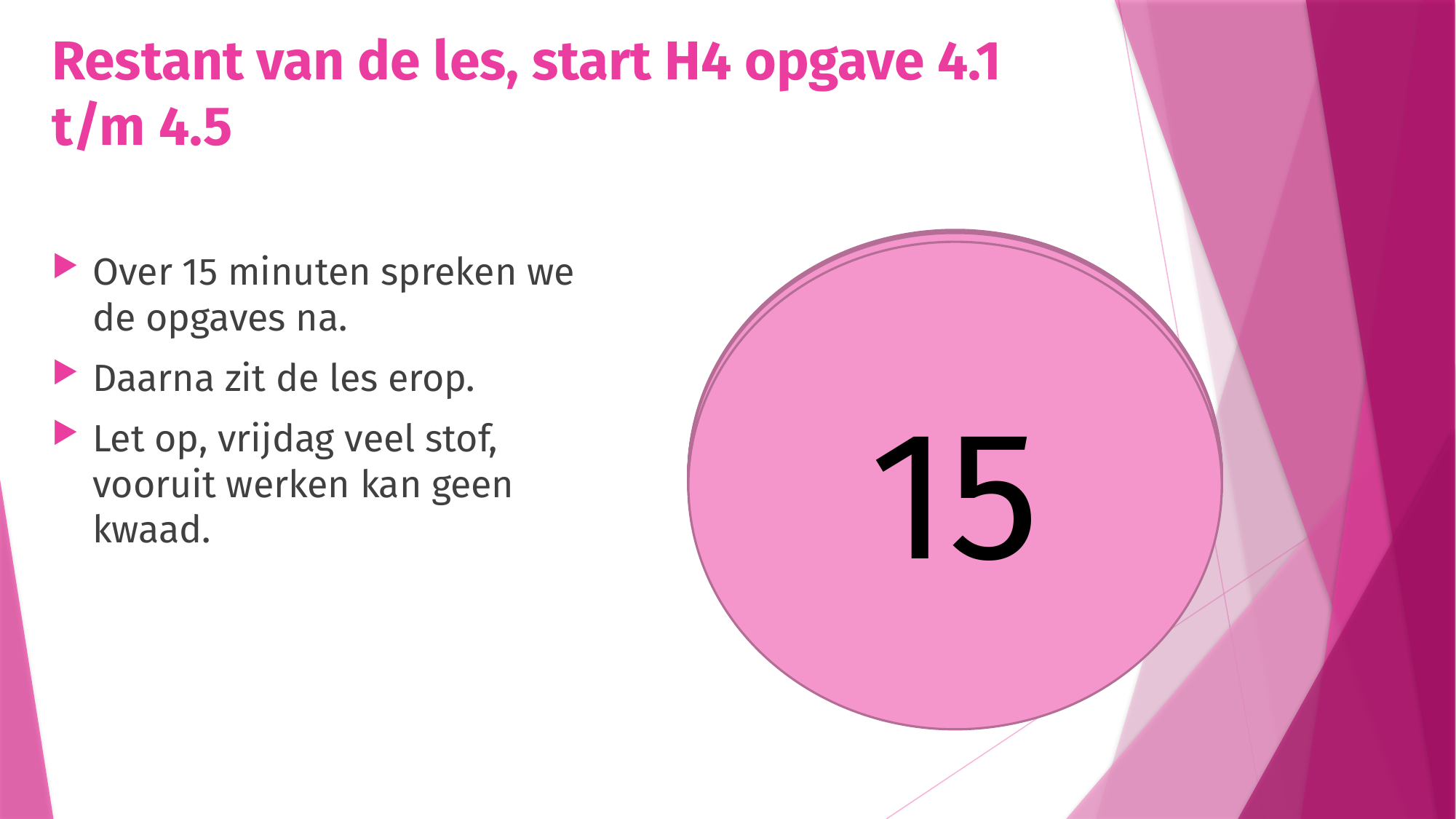

# Restant van de les, start H4 opgave 4.1 t/m 4.5
10
11
9
8
14
5
6
7
4
3
1
2
13
12
Over 15 minuten spreken we de opgaves na.
Daarna zit de les erop.
Let op, vrijdag veel stof, vooruit werken kan geen kwaad.

15